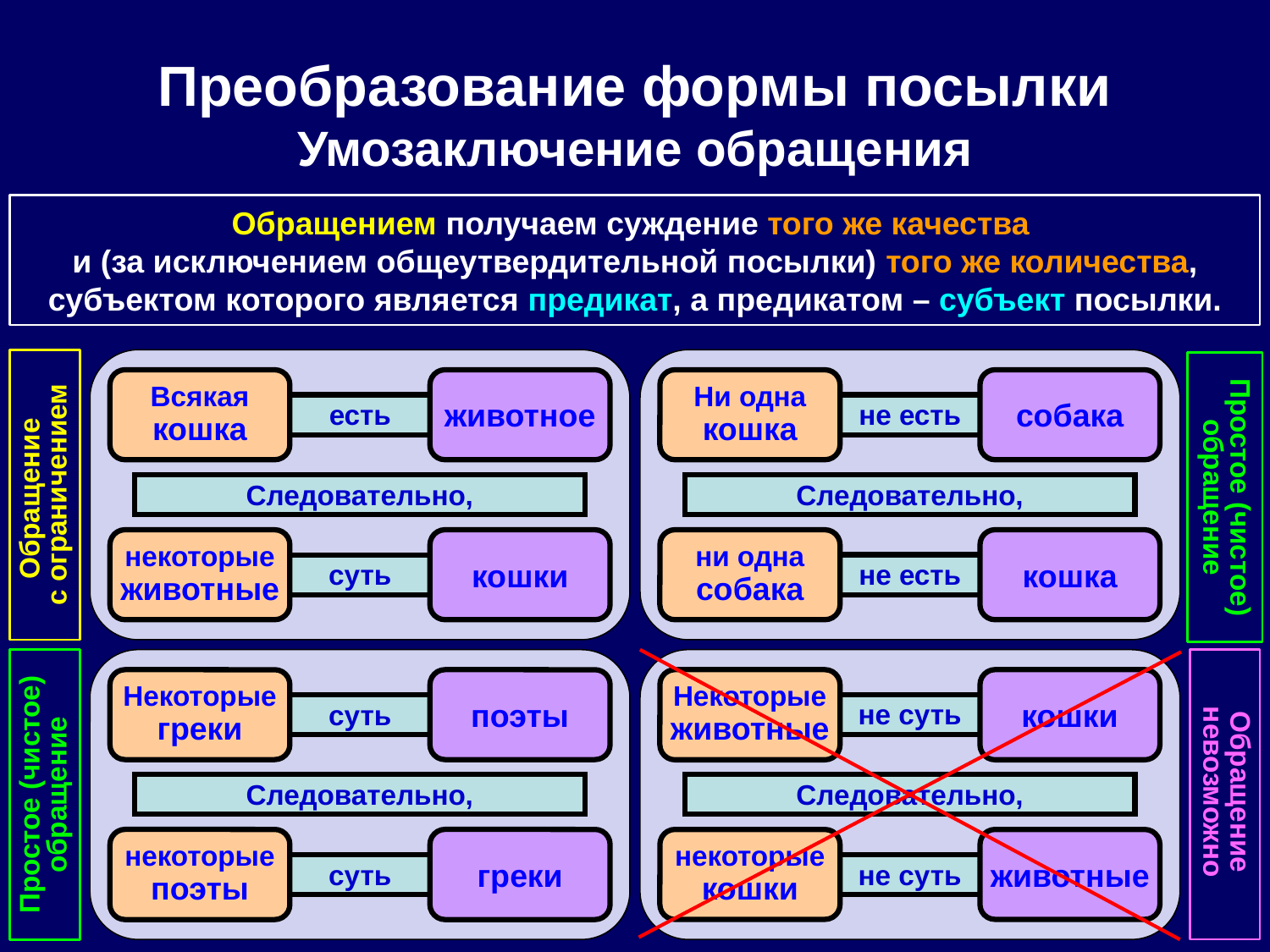

Преобразование формы посылки
Умозаключение обращения
Обращением получаем суждение того же качества
и (за исключением общеутвердительной посылки) того же количества, субъектом которого является предикат, а предикатом – субъект посылки.

Всякая
кошка
животное
Ни одна
кошка
собака
есть
не есть
Обращение
с ограничением
Простое (чистое) обращение
Следовательно,
Следовательно,
некоторые
животные
кошки
ни одна
собака
кошка
не есть
суть

Некоторые
греки
поэты
Некоторые
животные
кошки
суть
не суть
Простое (чистое) обращение
Обращение невозможно
Следовательно,
Следовательно,
некоторые
поэты
греки
некоторые
кошки
животные
суть
не суть